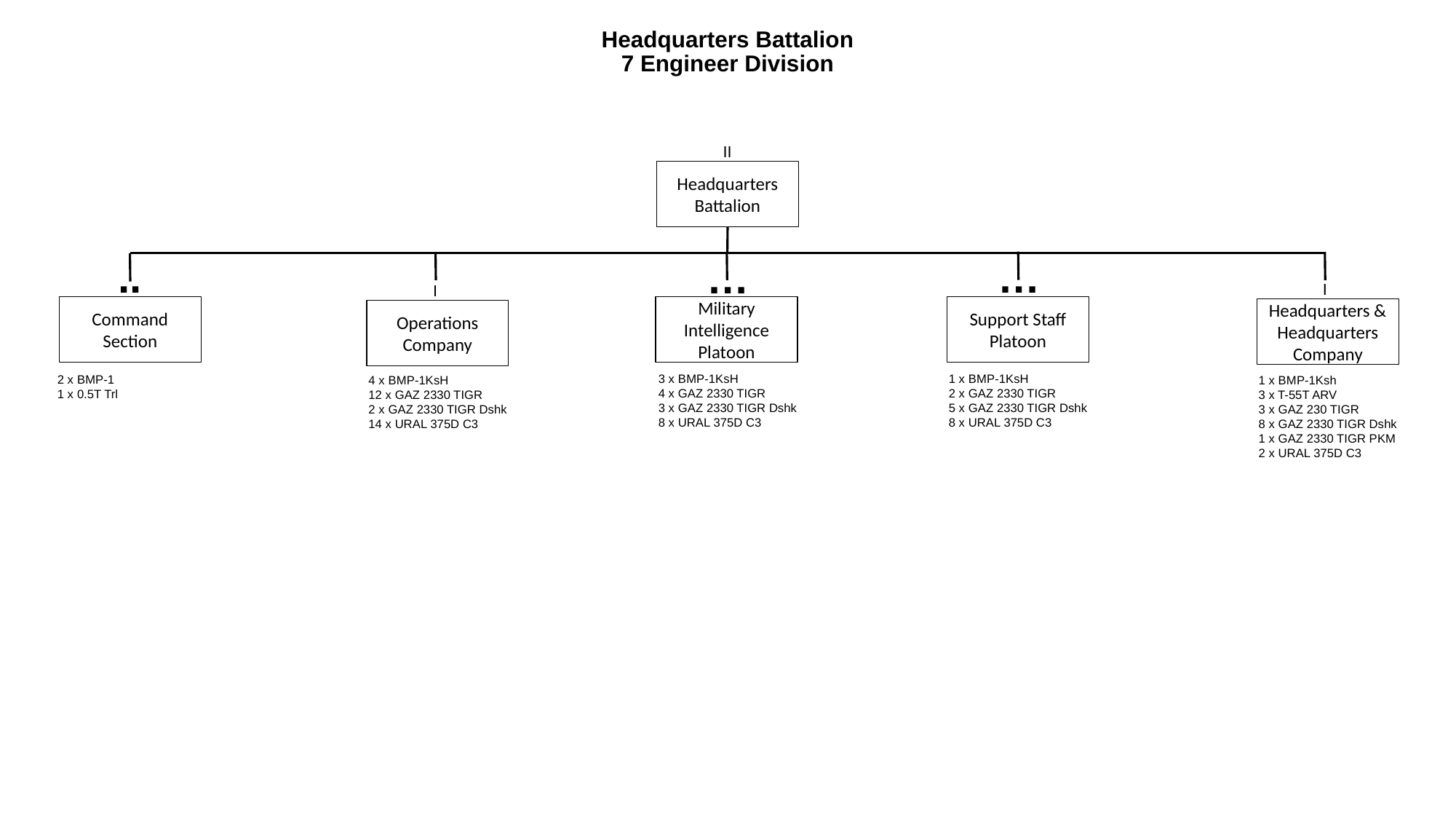

# Headquarters Battalion 7 Engineer Division
II
Headquarters Battalion
…
..
…
I
I
Command
Section
Support Staff Platoon
Military Intelligence Platoon
Headquarters & Headquarters Company
Operations Company
3 x BMP-1KsH
4 x GAZ 2330 TIGR
3 x GAZ 2330 TIGR Dshk
8 x URAL 375D C3
1 x BMP-1KsH
2 x GAZ 2330 TIGR
5 x GAZ 2330 TIGR Dshk
8 x URAL 375D C3
2 x BMP-1
1 x 0.5T Trl
4 x BMP-1KsH
12 x GAZ 2330 TIGR
2 x GAZ 2330 TIGR Dshk
14 x URAL 375D C3
1 x BMP-1Ksh
3 x T-55T ARV
3 x GAZ 230 TIGR
8 x GAZ 2330 TIGR Dshk
1 x GAZ 2330 TIGR PKM
2 x URAL 375D C3